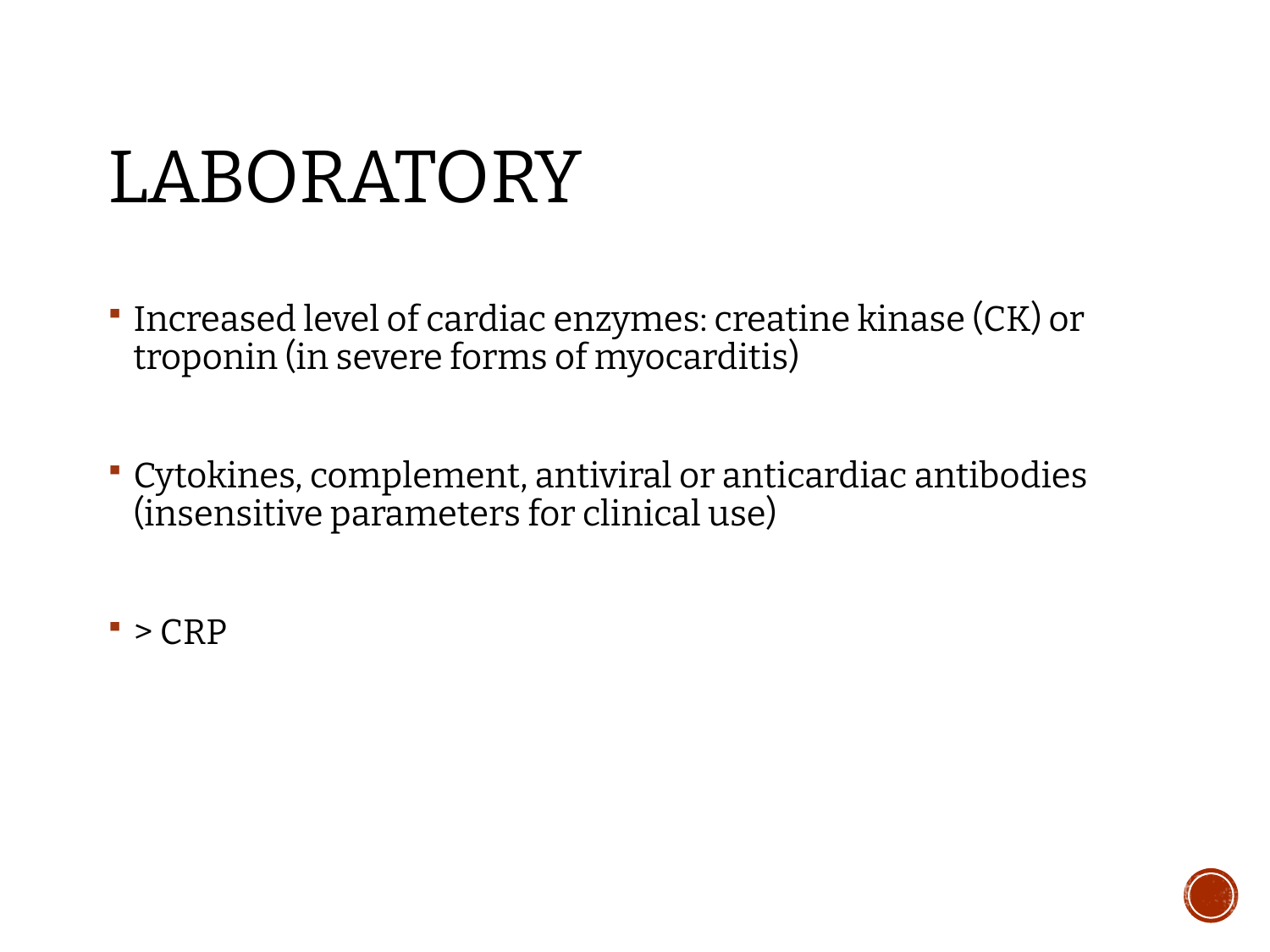

# LABORATORY
Increased level of cardiac enzymes: creatine kinase (CK) or troponin (in severe forms of myocarditis)

Cytokines, complement, antiviral or anticardiac antibodies (insensitive parameters for clinical use)

> CRP